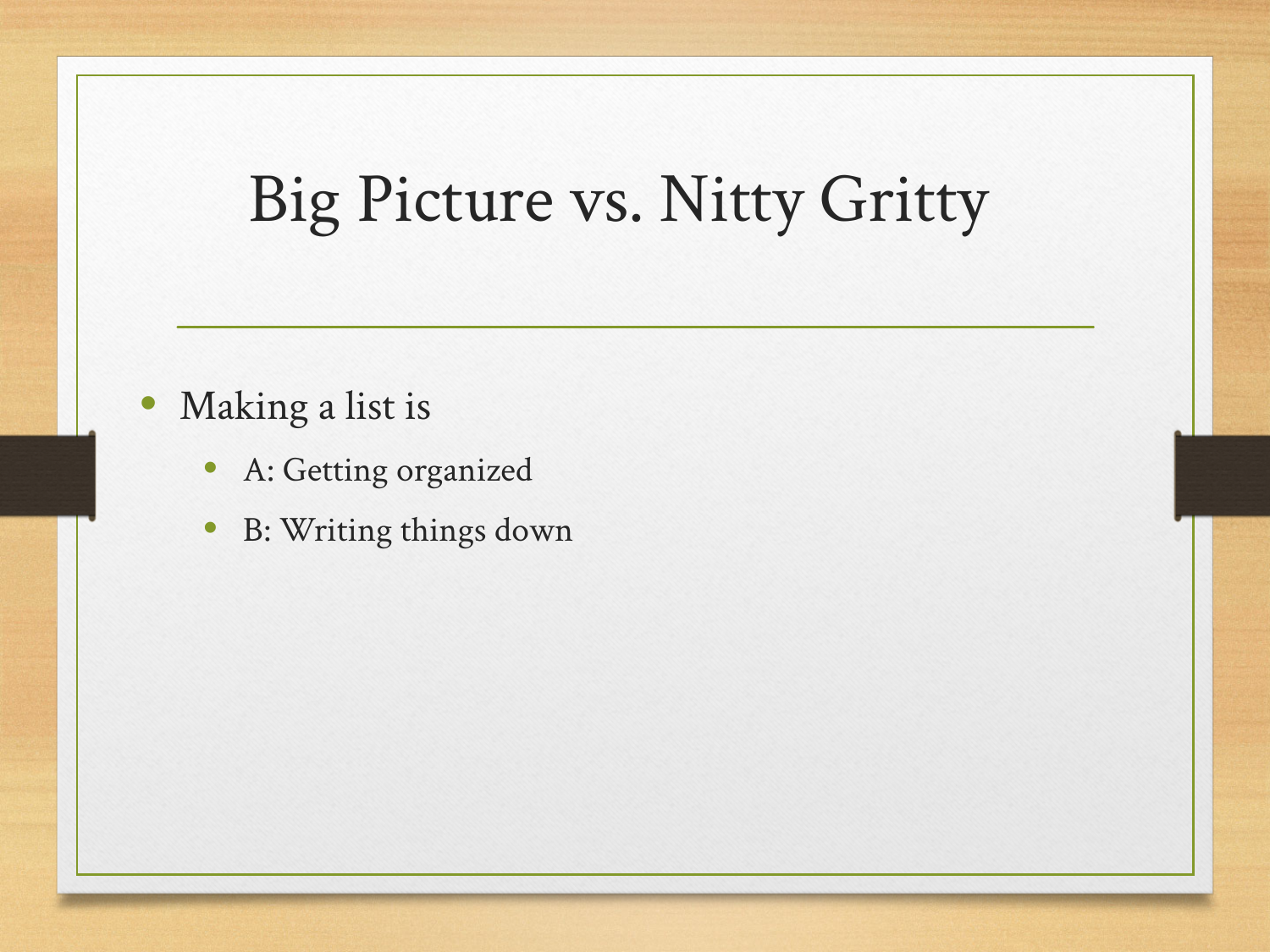

# Big Picture vs. Nitty Gritty
Making a list is
A: Getting organized
B: Writing things down